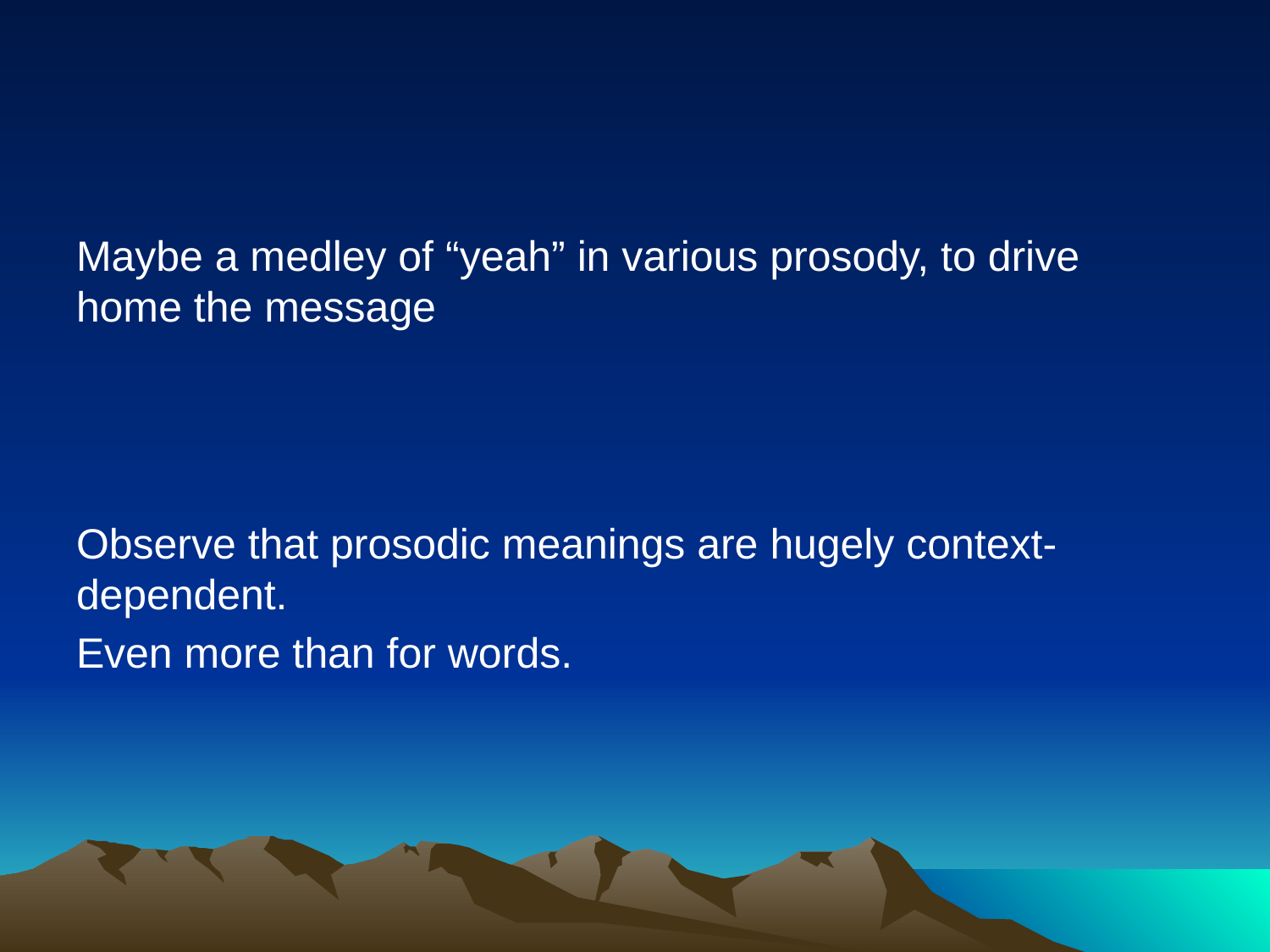

#
Maybe a medley of “yeah” in various prosody, to drive home the message

Observe that prosodic meanings are hugely context-dependent.
Even more than for words.